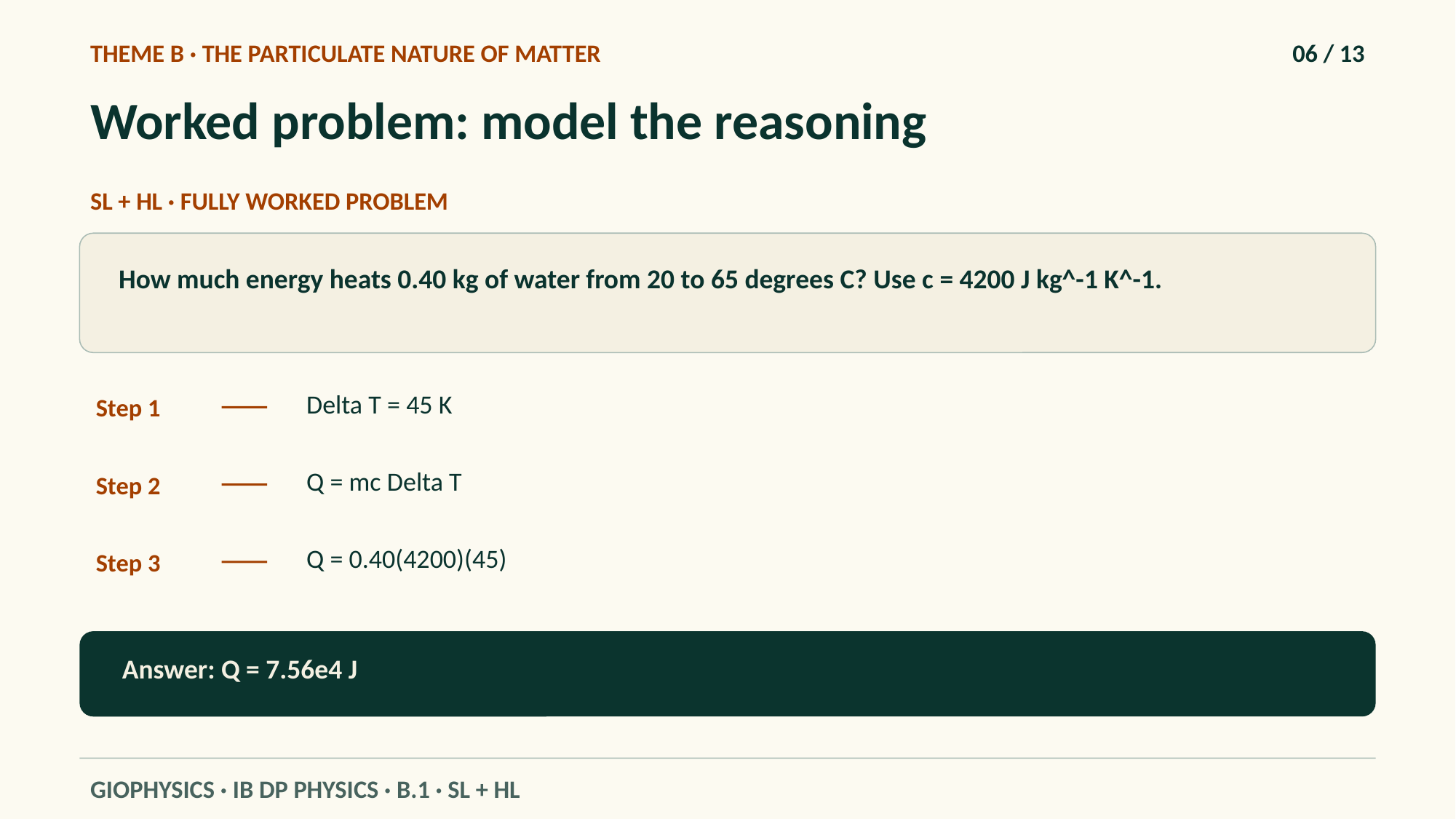

THEME B · THE PARTICULATE NATURE OF MATTER
06 / 13
Worked problem: model the reasoning
SL + HL · FULLY WORKED PROBLEM

How much energy heats 0.40 kg of water from 20 to 65 degrees C? Use c = 4200 J kg^-1 K^-1.
Delta T = 45 K
Step 1

Q = mc Delta T
Step 2

Q = 0.40(4200)(45)
Step 3

Answer: Q = 7.56e4 J

GIOPHYSICS · IB DP PHYSICS · B.1 · SL + HL